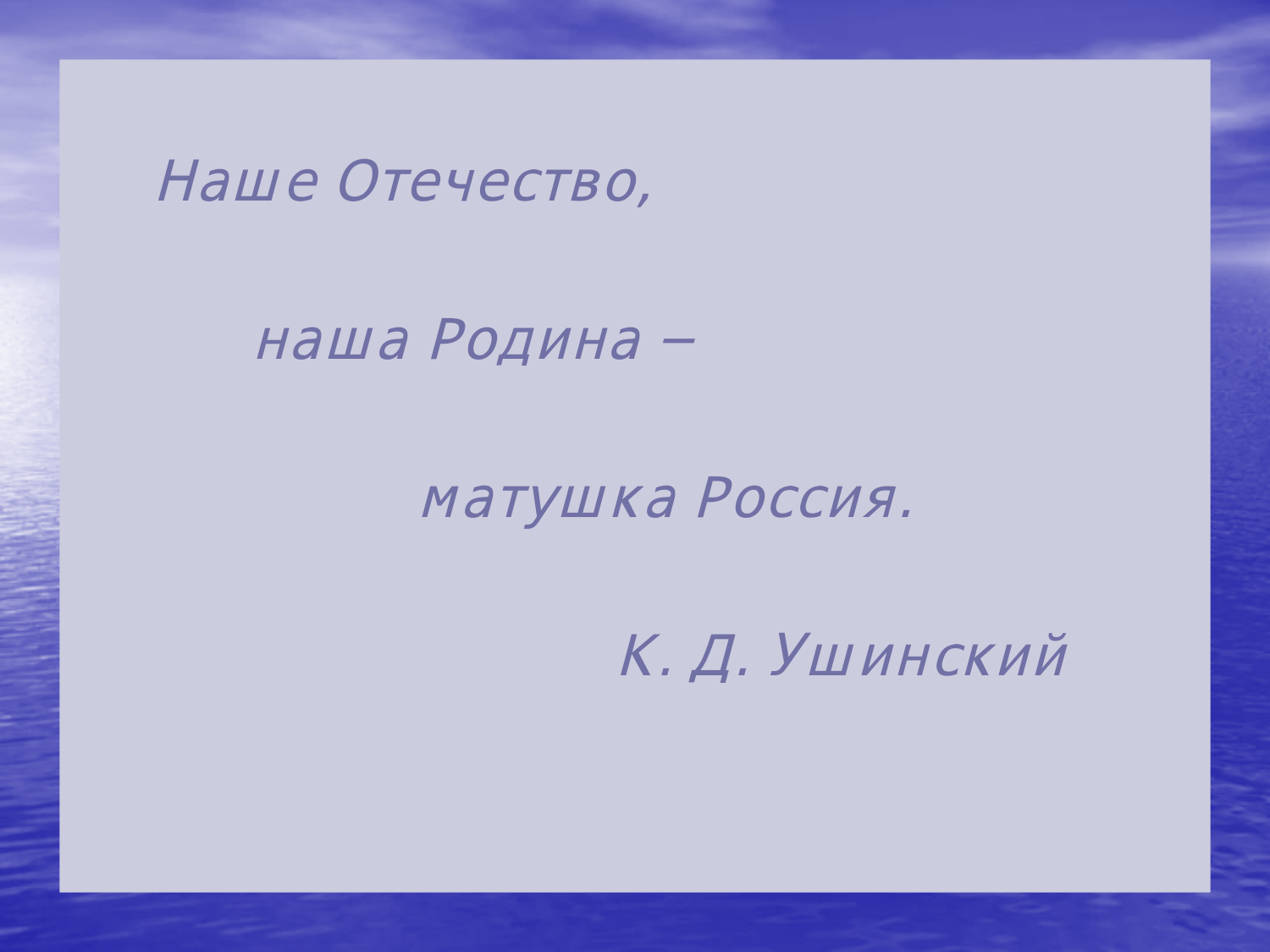

Наше Отечество,

           наша Родина –

                     матушка Россия.

                                 К. Д. Ушинский